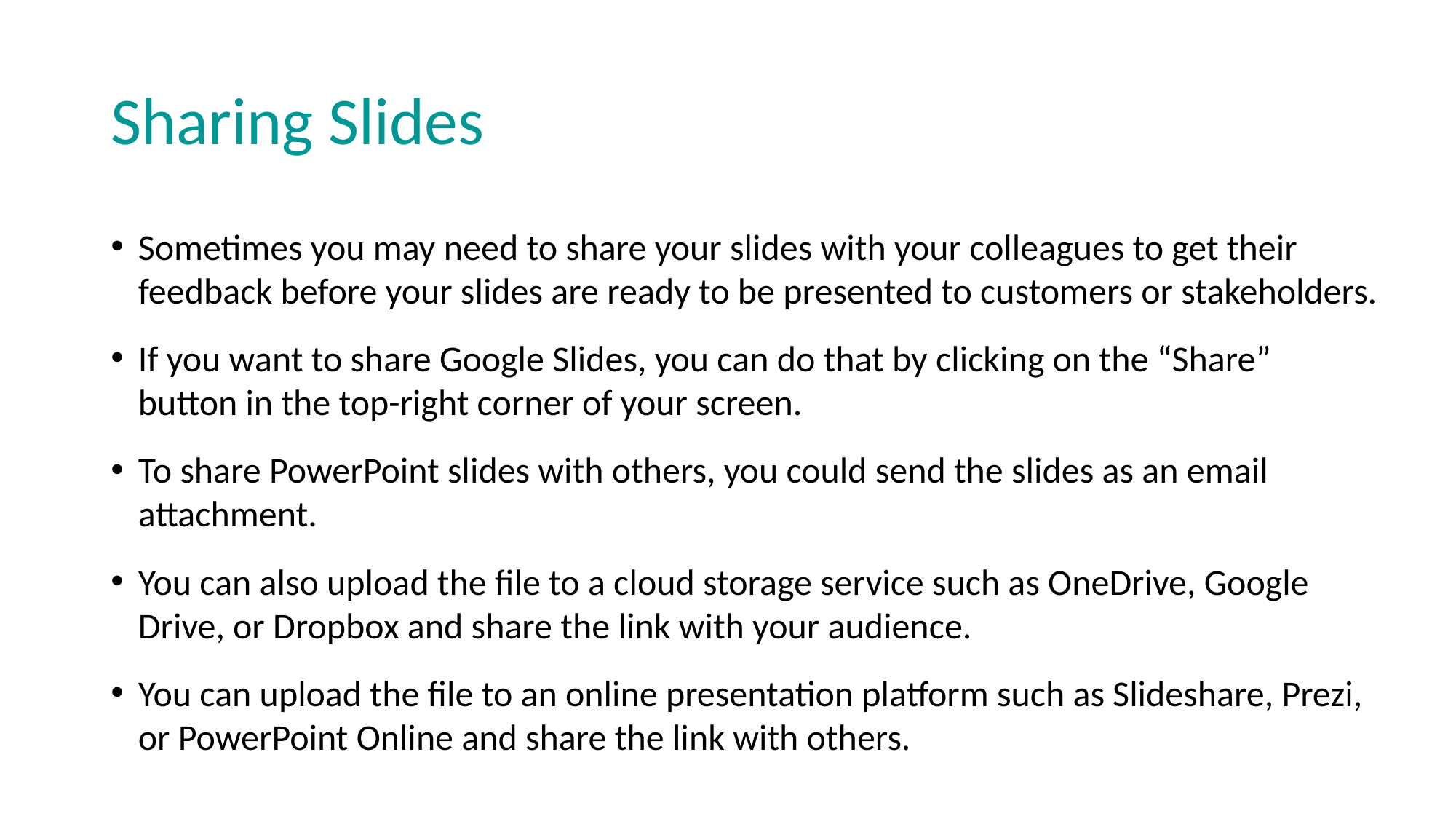

# Sharing Slides
Sometimes you may need to share your slides with your colleagues to get their feedback before your slides are ready to be presented to customers or stakeholders.
If you want to share Google Slides, you can do that by clicking on the “Share” button in the top-right corner of your screen.
To share PowerPoint slides with others, you could send the slides as an email attachment.
You can also upload the file to a cloud storage service such as OneDrive, Google Drive, or Dropbox and share the link with your audience.
You can upload the file to an online presentation platform such as Slideshare, Prezi, or PowerPoint Online and share the link with others.